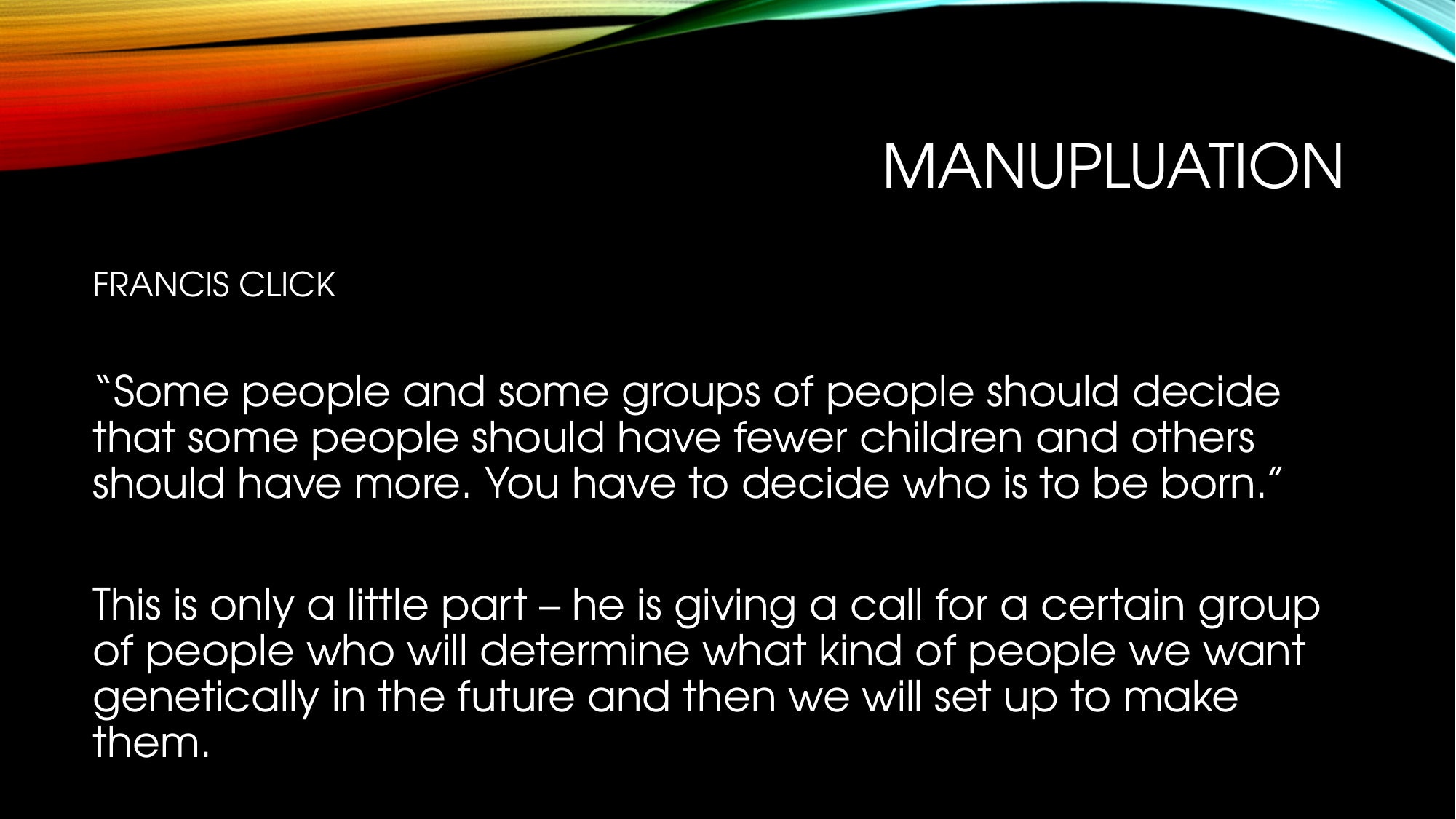

# MANUPLUATION
FRANCIS CLICK

“Some people and some groups of people should decide that some people should have fewer children and others should have more. You have to decide who is to be born.”

This is only a little part – he is giving a call for a certain group of people who will determine what kind of people we want genetically in the future and then we will set up to make them.